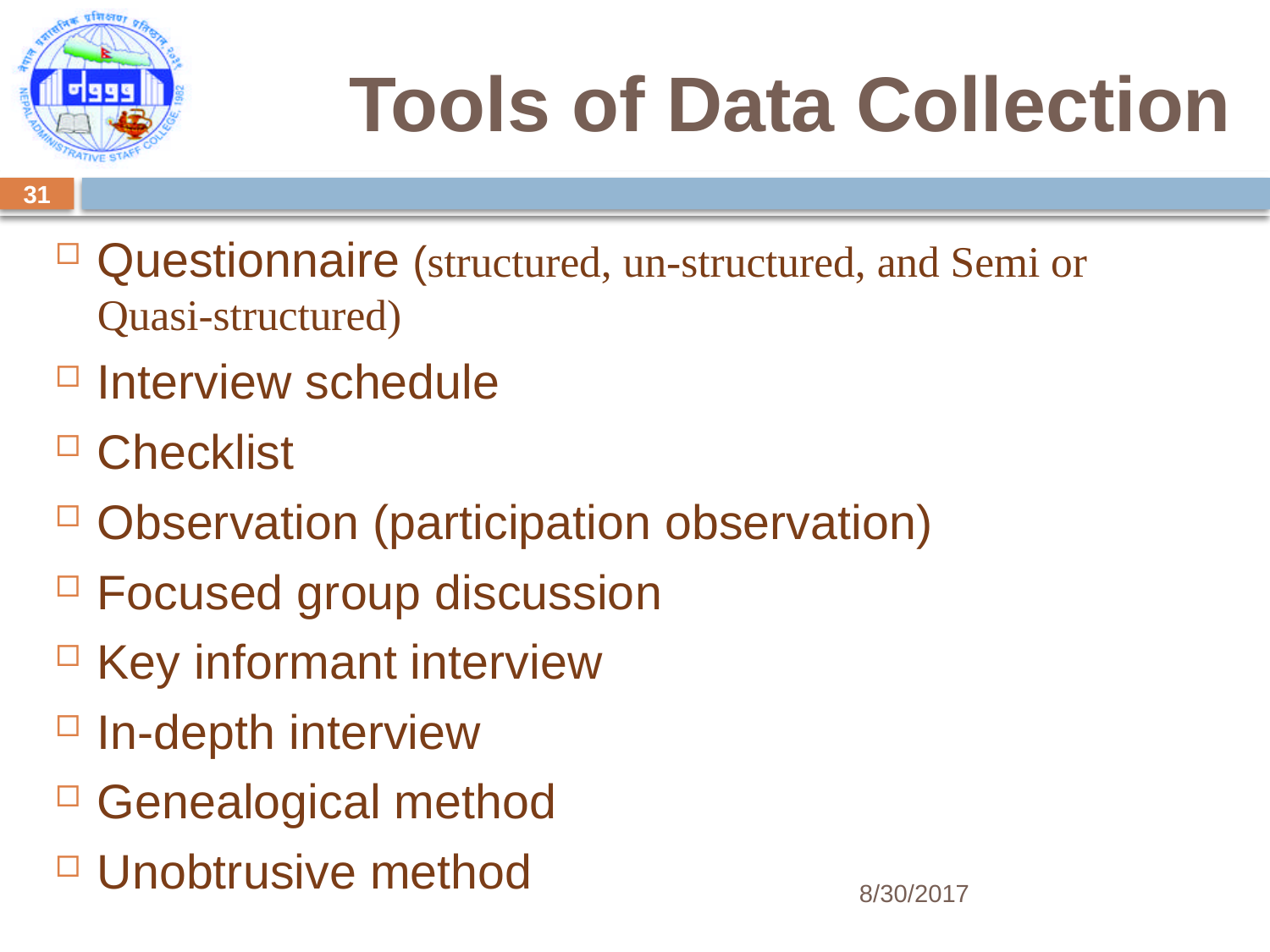

# Tools of Data Collection
31
Questionnaire (structured, un-structured, and Semi or Quasi-structured)
Interview schedule
Checklist
Observation (participation observation)
Focused group discussion
Key informant interview
In-depth interview
Genealogical method
Unobtrusive method

8/30/2017